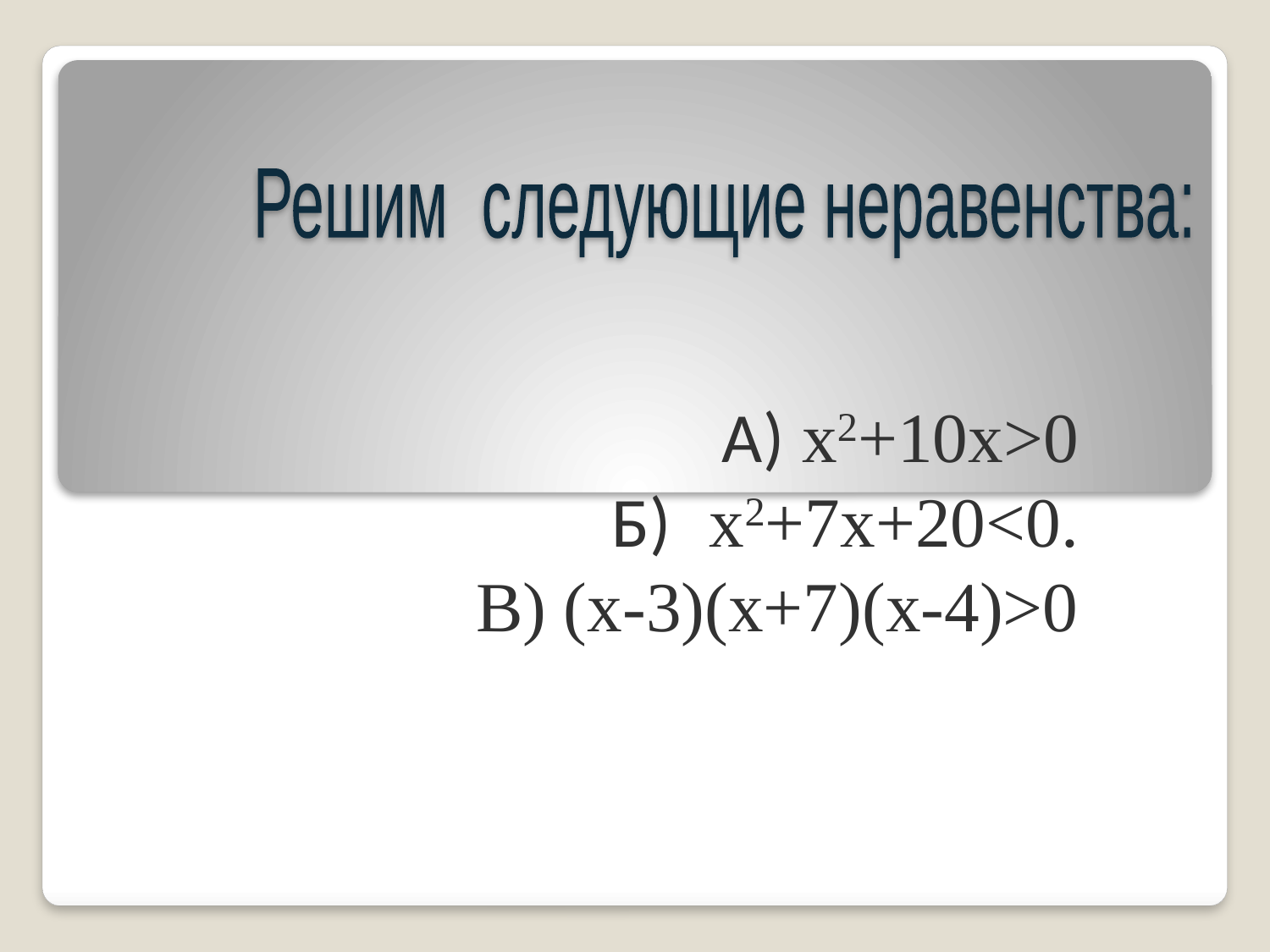

Решим  следующие неравенства:

А) х2+10х>0
Б)  х2+7х+20<0.
В) (х-3)(х+7)(х-4)>0